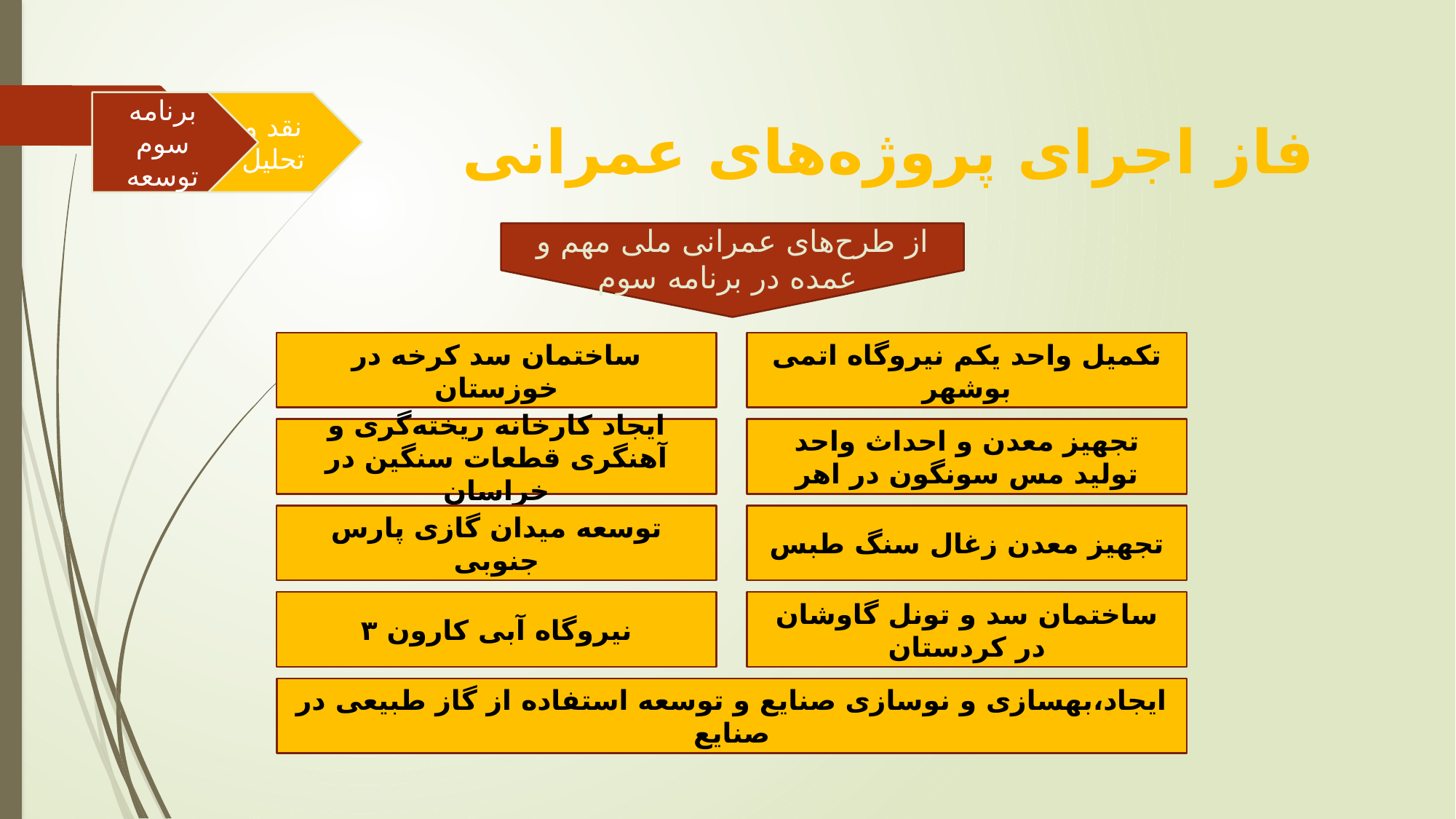

از طرح‌های عمرانی ملی مهم و عمده در برنامه سوم
برنامه سوم توسعه
نقد و تحلیل
فاز اجرای پروژه‌های عمرانی
ساختمان سد کرخه در خوزستان
تکمیل واحد یکم نیروگاه اتمی بوشهر
ایجاد کارخانه ریخته‌گری و آهنگری قطعات سنگین در خراسان
تجهیز معدن و احداث واحد تولید مس سونگون در اهر
توسعه میدان گازی پارس جنوبی
تجهیز معدن زغال سنگ طبس
نیروگاه آبی کارون ۳
ساختمان سد و تونل گاوشان در کردستان
ایجاد،بهسازی و نوسازی صنایع و توسعه استفاده از گاز طبیعی در صنایع